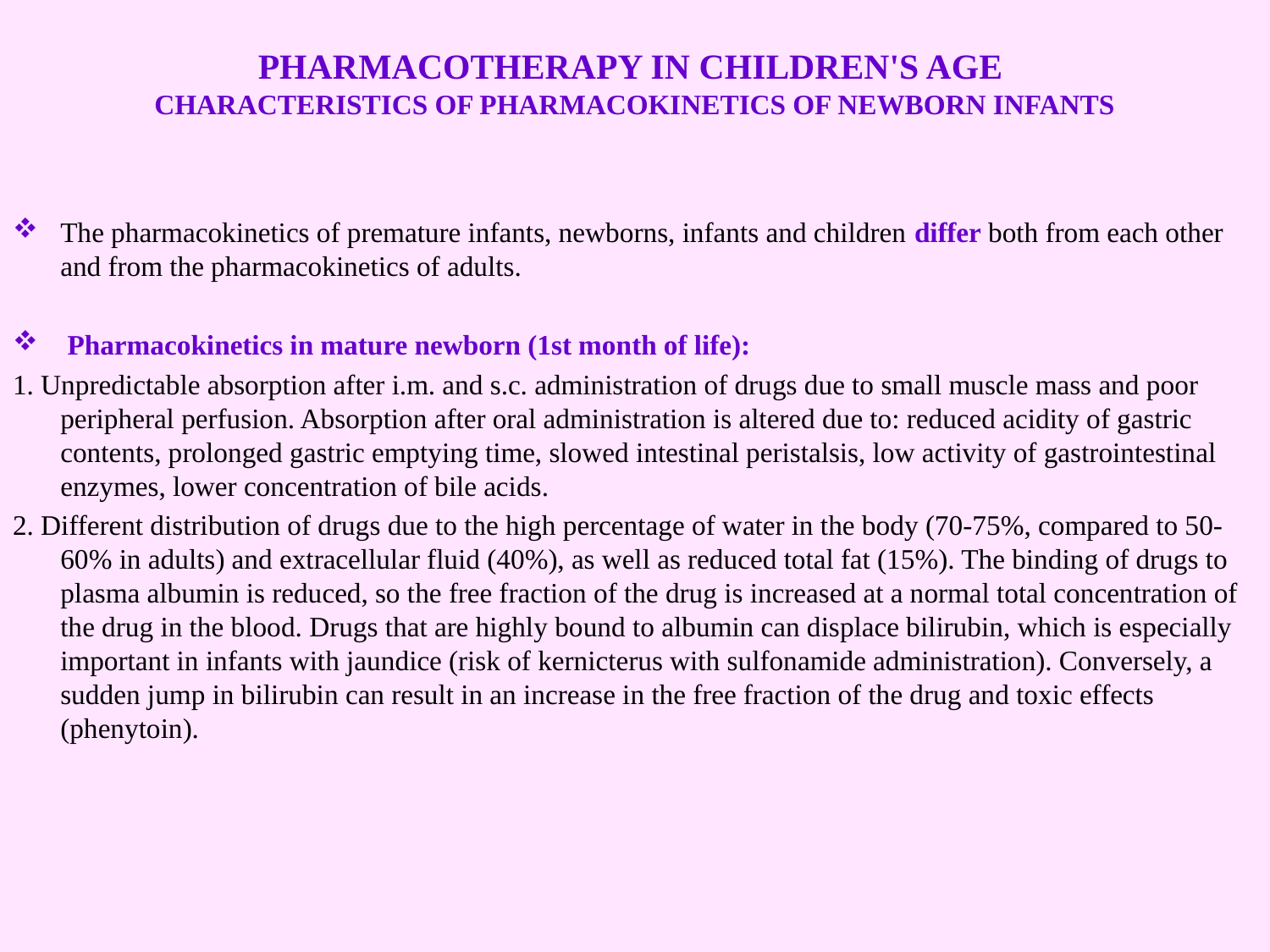

# PHARMACOTHERAPY IN CHILDREN'S AGE CHARACTERISTICS OF PHARMACOKINETICS OF NEWBORN INFANTS

The pharmacokinetics of premature infants, newborns, infants and children differ both from each other and from the pharmacokinetics of adults.

 Pharmacokinetics in mature newborn (1st month of life):
1. Unpredictable absorption after i.m. and s.c. administration of drugs due to small muscle mass and poor peripheral perfusion. Absorption after oral administration is altered due to: reduced acidity of gastric contents, prolonged gastric emptying time, slowed intestinal peristalsis, low activity of gastrointestinal enzymes, lower concentration of bile acids.
2. Different distribution of drugs due to the high percentage of water in the body (70-75%, compared to 50-60% in adults) and extracellular fluid (40%), as well as reduced total fat (15%). The binding of drugs to plasma albumin is reduced, so the free fraction of the drug is increased at a normal total concentration of the drug in the blood. Drugs that are highly bound to albumin can displace bilirubin, which is especially important in infants with jaundice (risk of kernicterus with sulfonamide administration). Conversely, a sudden jump in bilirubin can result in an increase in the free fraction of the drug and toxic effects (phenytoin).